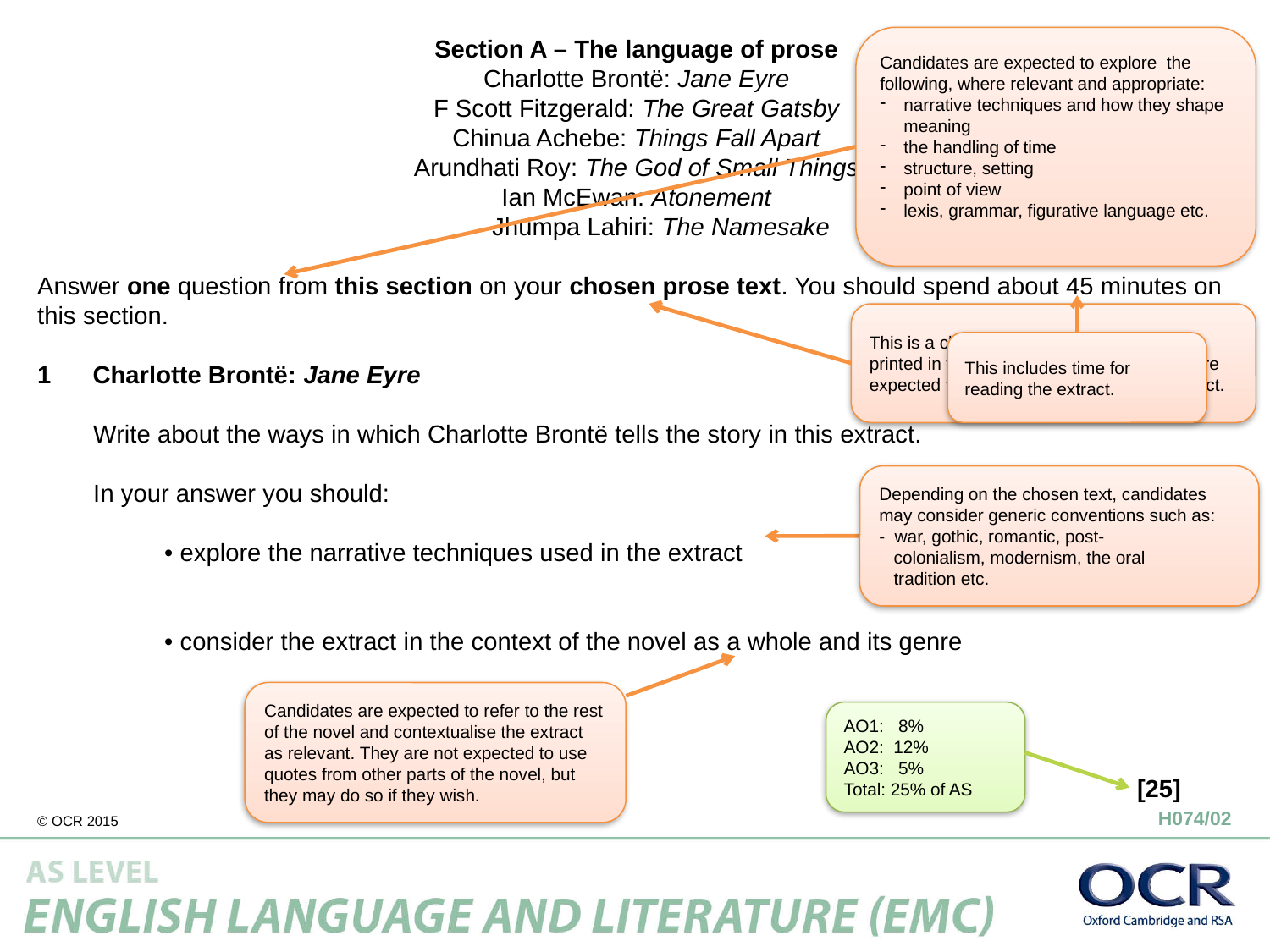

Section A – The language of prose
Charlotte Brontë: Jane Eyre
F Scott Fitzgerald: The Great Gatsby
Chinua Achebe: Things Fall Apart
Arundhati Roy: The God of Small Things
Ian McEwan: Atonement
       Jhumpa Lahiri: The Namesake

Answer one question from this section on your chosen prose text. You should spend about 45 minutes on this section.

1      Charlotte Brontë: Jane Eyre

        Write about the ways in which Charlotte Brontë tells the story in this extract.

        In your answer you should:

	• explore the narrative techniques used in the extract

	• consider the extract in the context of the novel as a whole and its genre

								            [25]
Candidates are expected to explore  the following, where relevant and appropriate:
narrative techniques and how they shape meaning
the handling of time
structure, setting
point of view
lexis, grammar, figurative language etc.

This is a closed text exam; the extract is printed in the question paper. Candidates are expected to do a close analysis of the extract.
This includes time for reading the extract.
Depending on the chosen text, candidates may consider generic conventions such as:
-  war, gothic, romantic, post-
   colonialism, modernism, the oral
   tradition etc.
Candidates are expected to refer to the rest of the novel and contextualise the extract as relevant. They are not expected to use quotes from other parts of the novel, but they may do so if they wish.
AO1:   8%
AO2:  12%
AO3:   5%
Total: 25% of AS